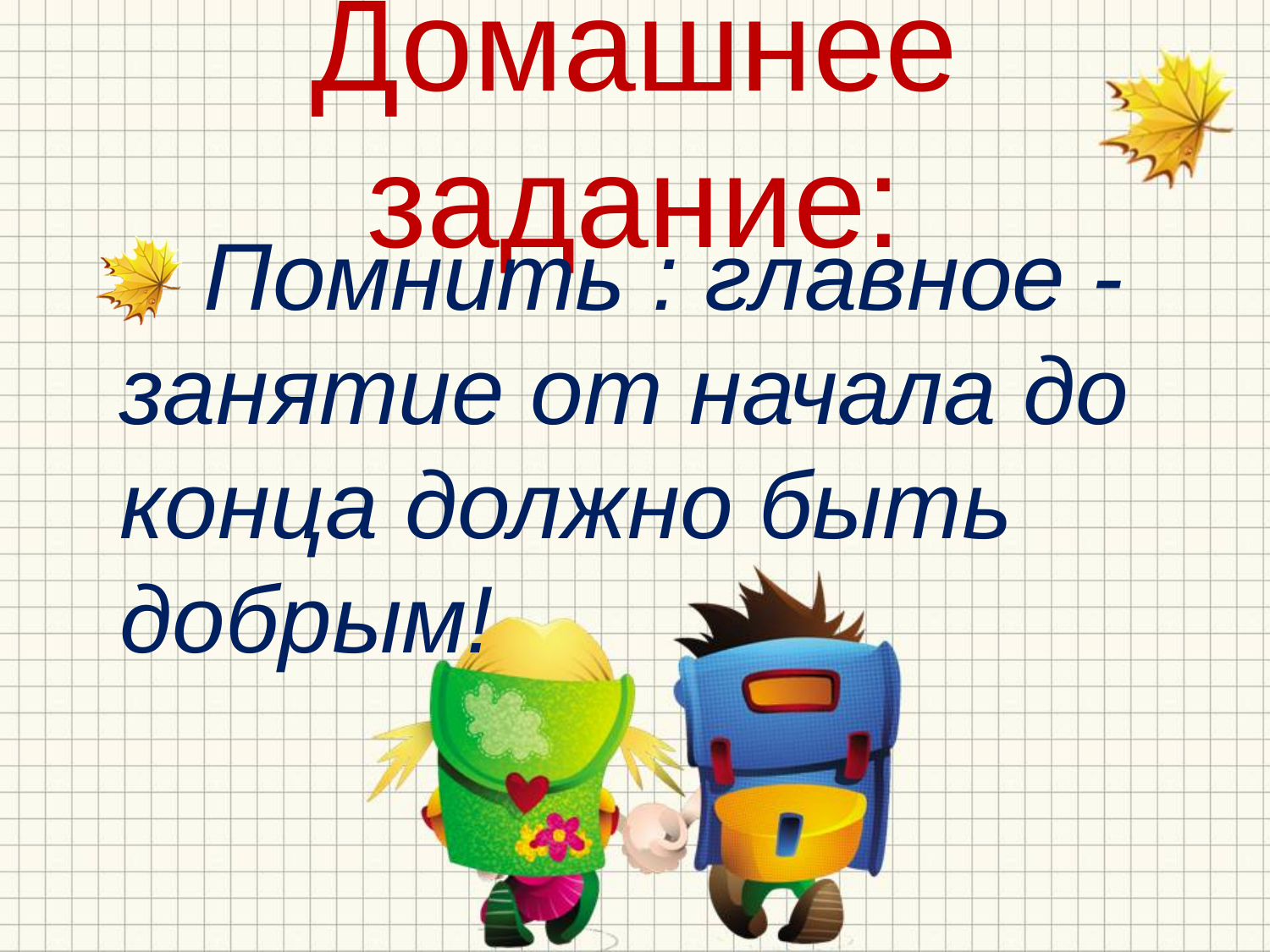

# Домашнее задание:
Помнить : главное - занятие от начала до конца должно быть добрым!